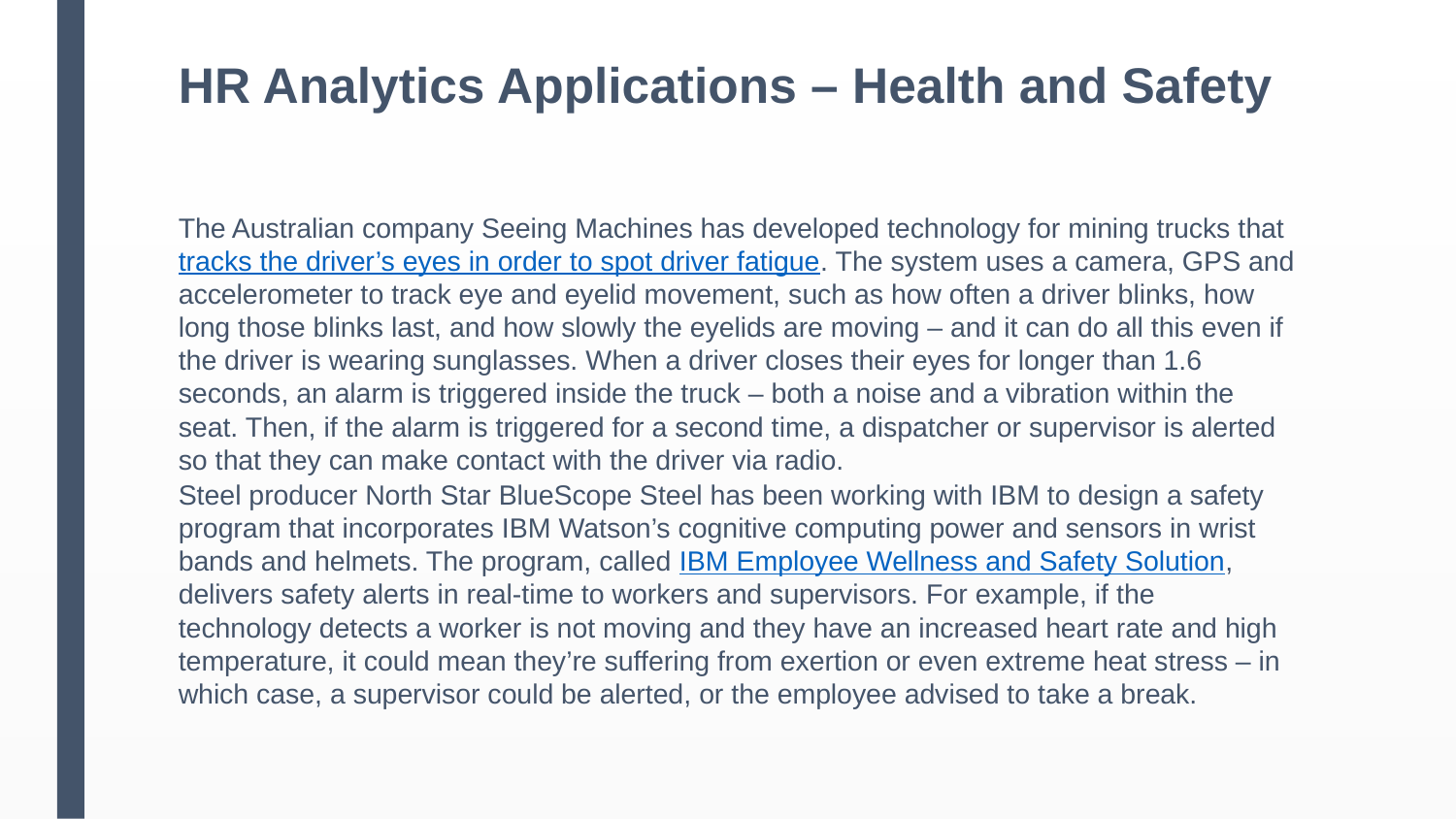

# HR Analytics Applications – Health and Safety
The Australian company Seeing Machines has developed technology for mining trucks that tracks the driver’s eyes in order to spot driver fatigue. The system uses a camera, GPS and accelerometer to track eye and eyelid movement, such as how often a driver blinks, how long those blinks last, and how slowly the eyelids are moving – and it can do all this even if the driver is wearing sunglasses. When a driver closes their eyes for longer than 1.6 seconds, an alarm is triggered inside the truck – both a noise and a vibration within the seat. Then, if the alarm is triggered for a second time, a dispatcher or supervisor is alerted so that they can make contact with the driver via radio.
Steel producer North Star BlueScope Steel has been working with IBM to design a safety program that incorporates IBM Watson’s cognitive computing power and sensors in wrist bands and helmets. The program, called IBM Employee Wellness and Safety Solution, delivers safety alerts in real-time to workers and supervisors. For example, if the technology detects a worker is not moving and they have an increased heart rate and high temperature, it could mean they’re suffering from exertion or even extreme heat stress – in which case, a supervisor could be alerted, or the employee advised to take a break.